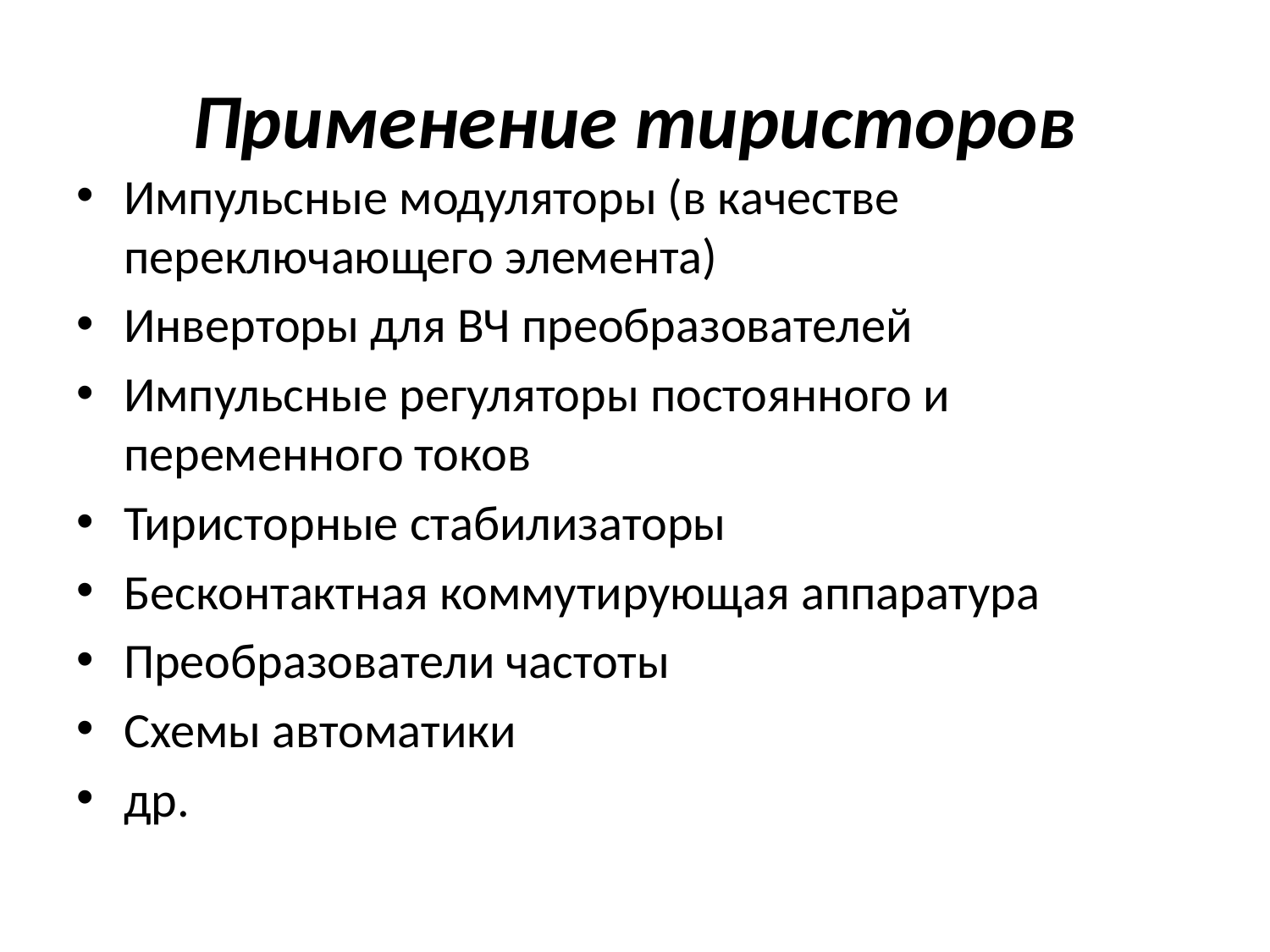

# Применение тиристоров
Импульсные модуляторы (в качестве переключающего элемента)
Инверторы для ВЧ преобразователей
Импульсные регуляторы постоянного и переменного токов
Тиристорные стабилизаторы
Бесконтактная коммутирующая аппаратура
Преобразователи частоты
Схемы автоматики
др.